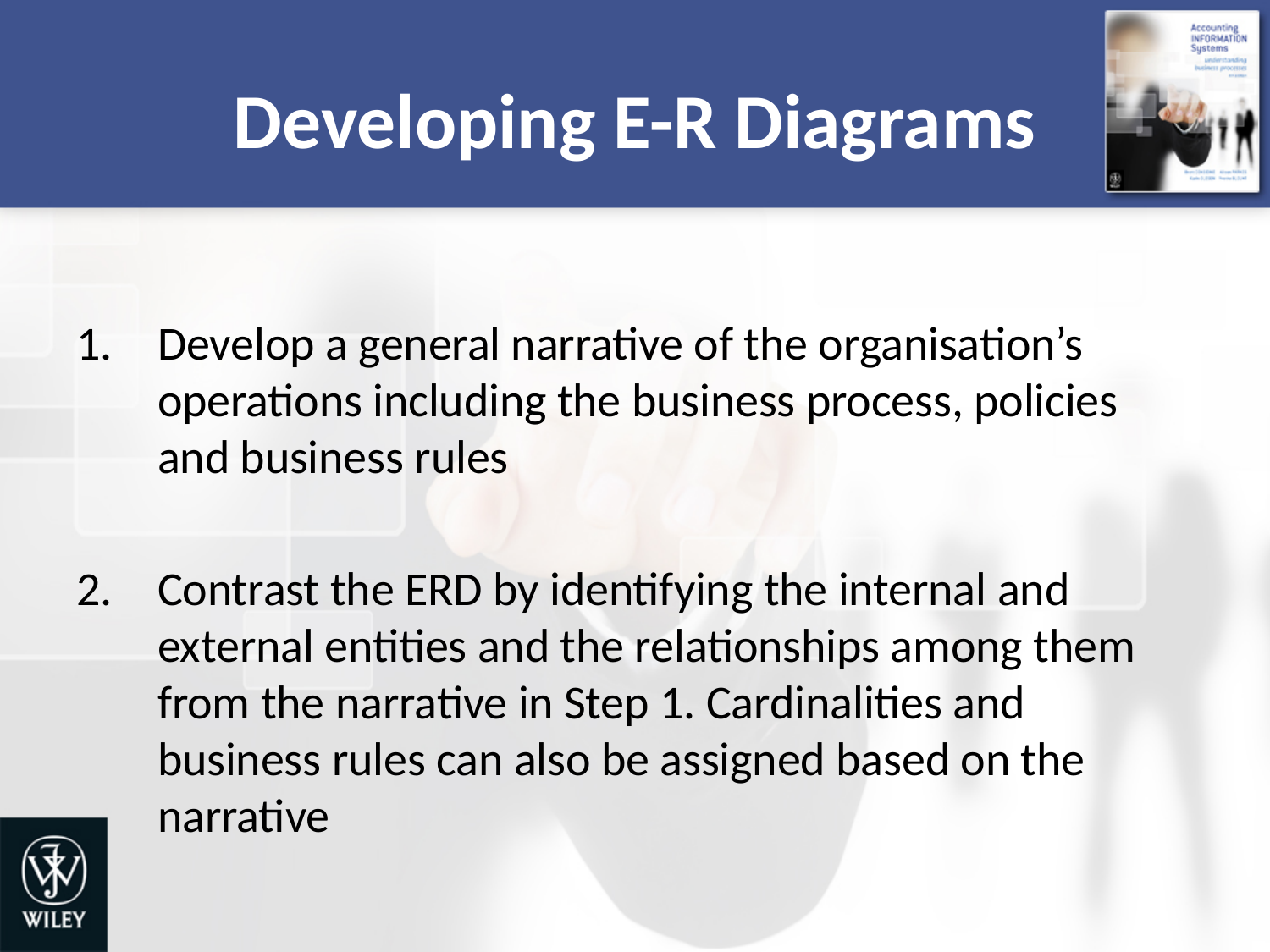

# Developing E-R Diagrams
Develop a general narrative of the organisation’s operations including the business process, policies and business rules

Contrast the ERD by identifying the internal and external entities and the relationships among them from the narrative in Step 1. Cardinalities and business rules can also be assigned based on the narrative